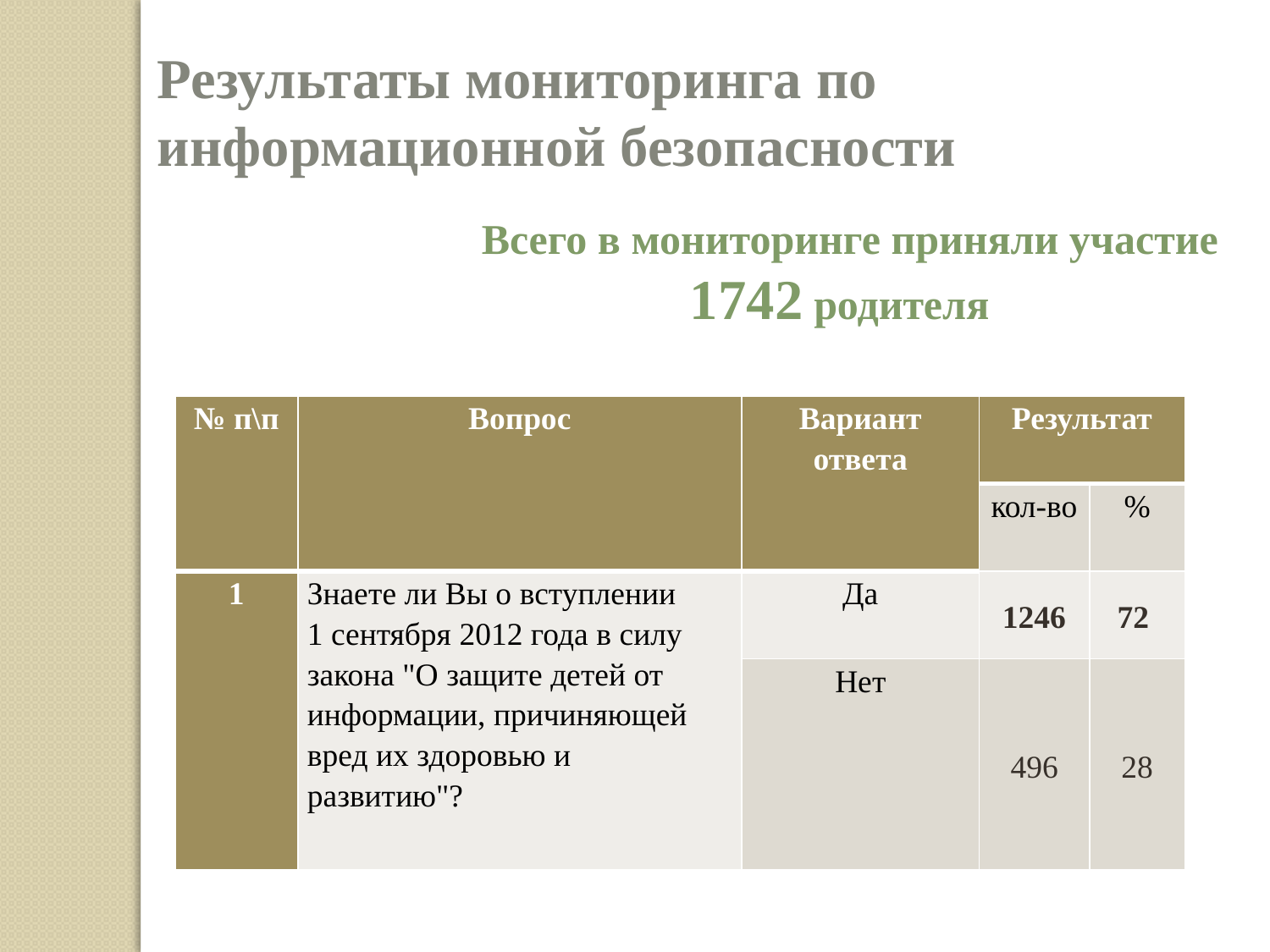

Результаты мониторинга по информационной безопасности
Всего в мониторинге приняли участие 1742 родителя
| № п\п | Вопрос | Вариант ответа | Результат |  |
| --- | --- | --- | --- | --- |
|  |  |  | кол-во | % |
| 1 | Знаете ли Вы о вступлении 1 сентября 2012 года в силу закона "О защите детей от информации, причиняющей вред их здоровью и развитию"? | Да | 1246 | 72 |
|  |  | Нет | 496 | 28 |